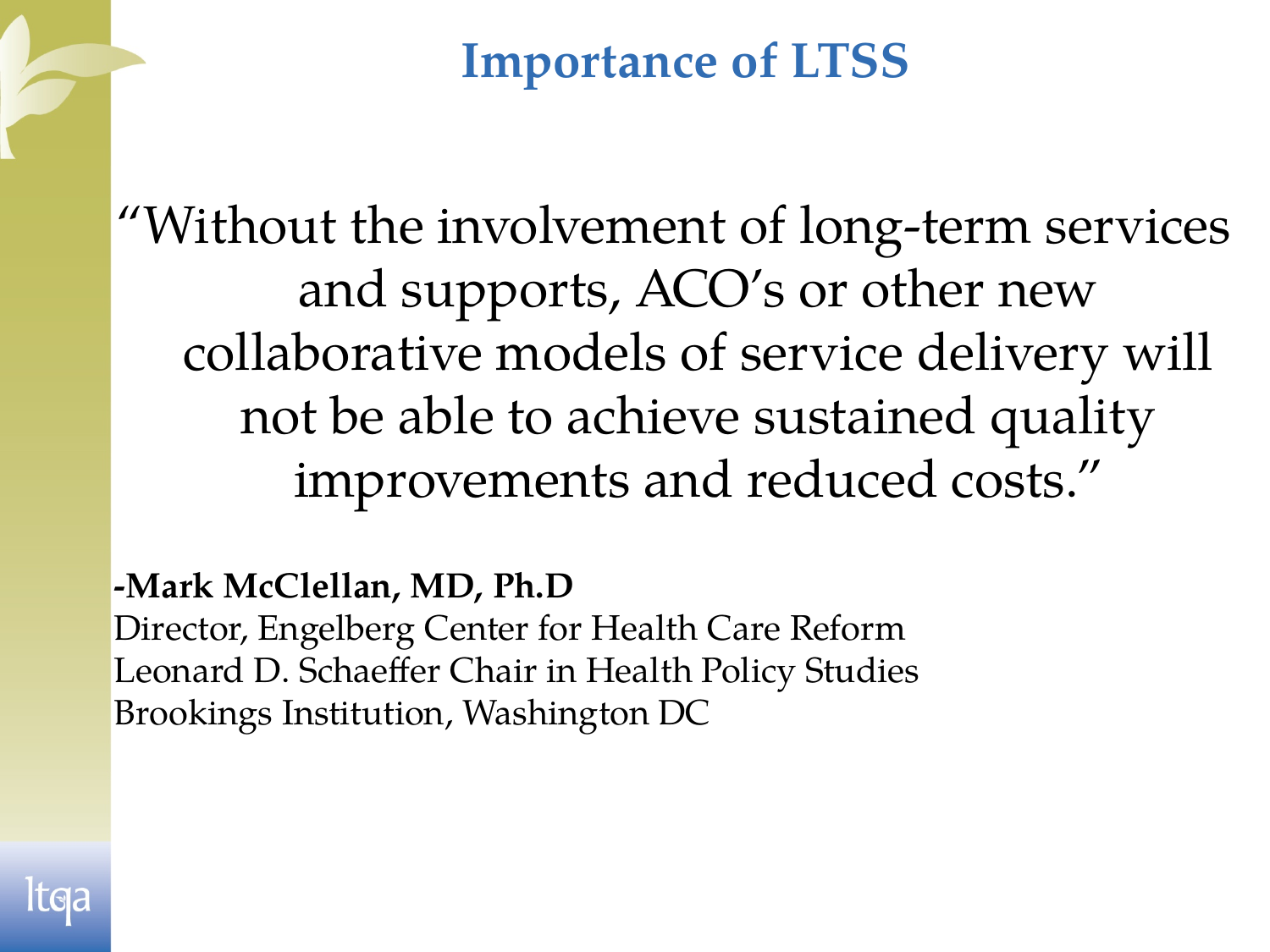

# Importance of LTSS
“Without the involvement of long-term services and supports, ACO’s or other new collaborative models of service delivery will not be able to achieve sustained quality improvements and reduced costs.”

-Mark McClellan, MD, Ph.D
Director, Engelberg Center for Health Care Reform
Leonard D. Schaeffer Chair in Health Policy Studies
Brookings Institution, Washington DC